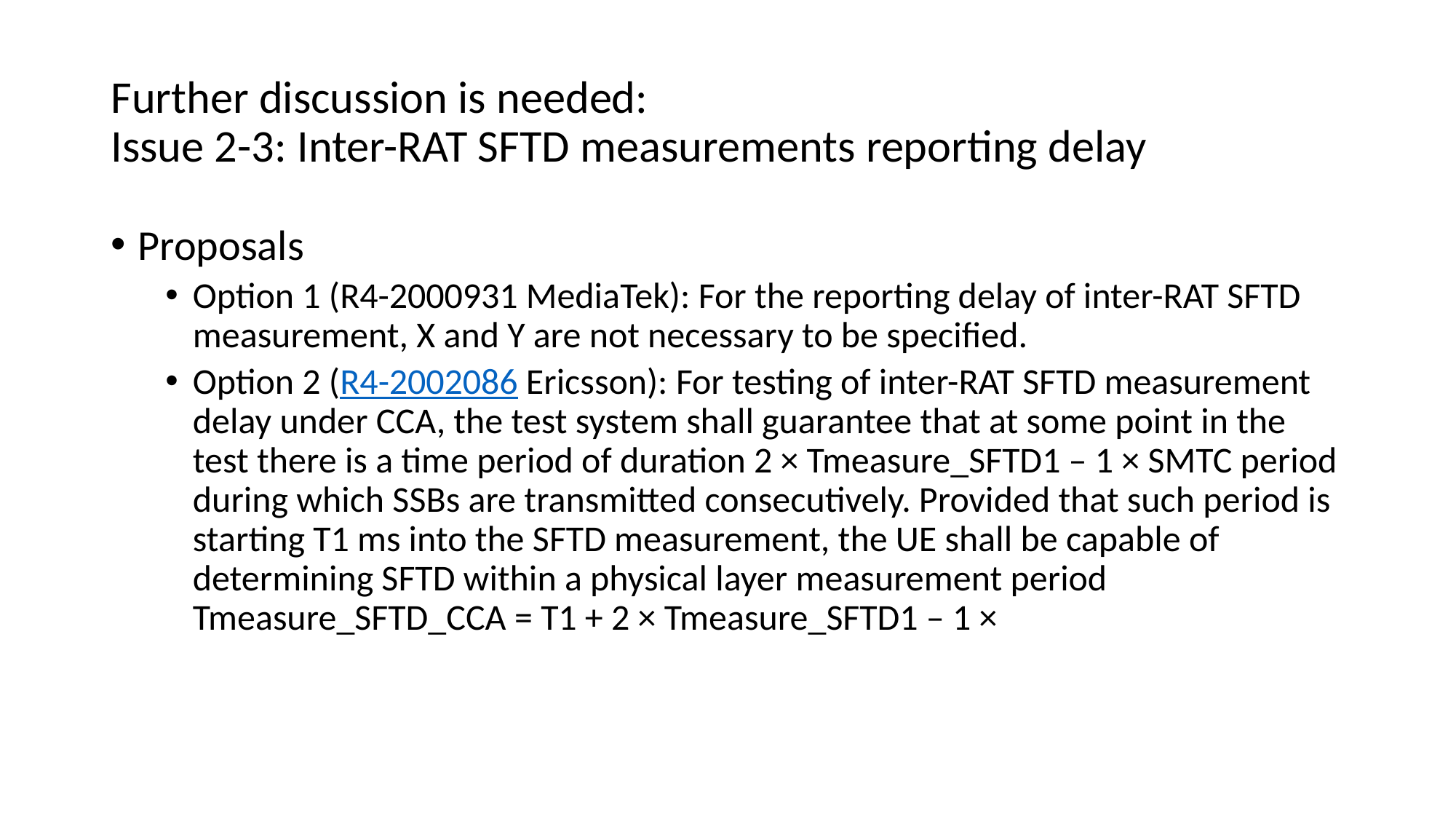

# Further discussion is needed: Issue 2-3: Inter-RAT SFTD measurements reporting delay
Proposals
Option 1 (R4-2000931 MediaTek): For the reporting delay of inter-RAT SFTD measurement, X and Y are not necessary to be specified.
Option 2 (R4-2002086 Ericsson): For testing of inter-RAT SFTD measurement delay under CCA, the test system shall guarantee that at some point in the test there is a time period of duration 2 × Tmeasure_SFTD1 – 1 × SMTC period during which SSBs are transmitted consecutively. Provided that such period is starting T1 ms into the SFTD measurement, the UE shall be capable of determining SFTD within a physical layer measurement period Tmeasure_SFTD_CCA = T1 + 2 × Tmeasure_SFTD1 – 1 ×